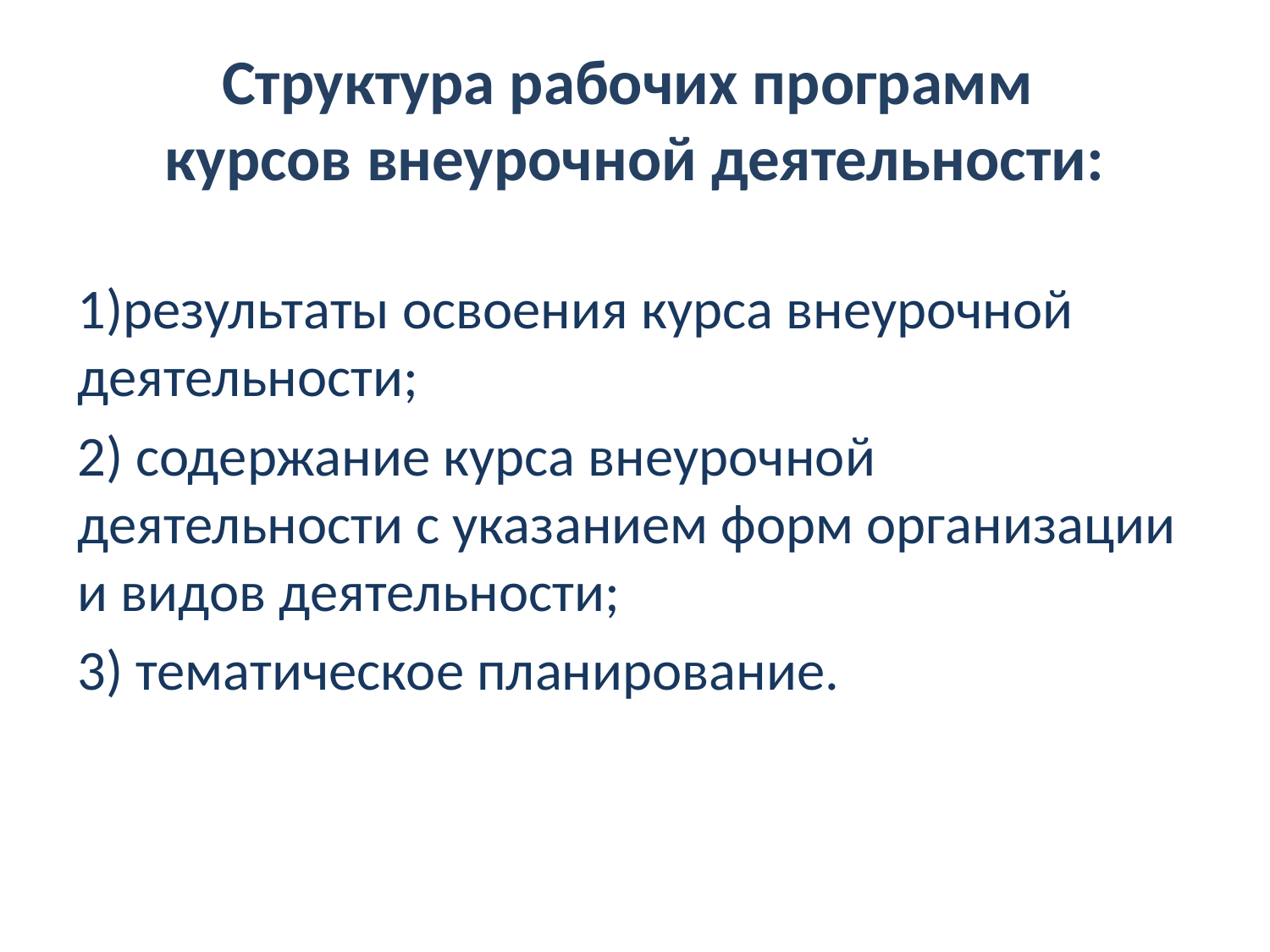

# Структура рабочих программ курсов внеурочной деятельности:
1)результаты освоения курса внеурочной деятельности;
2) содержание курса внеурочной деятельности с указанием форм организации и видов деятельности;
3) тематическое планирование.